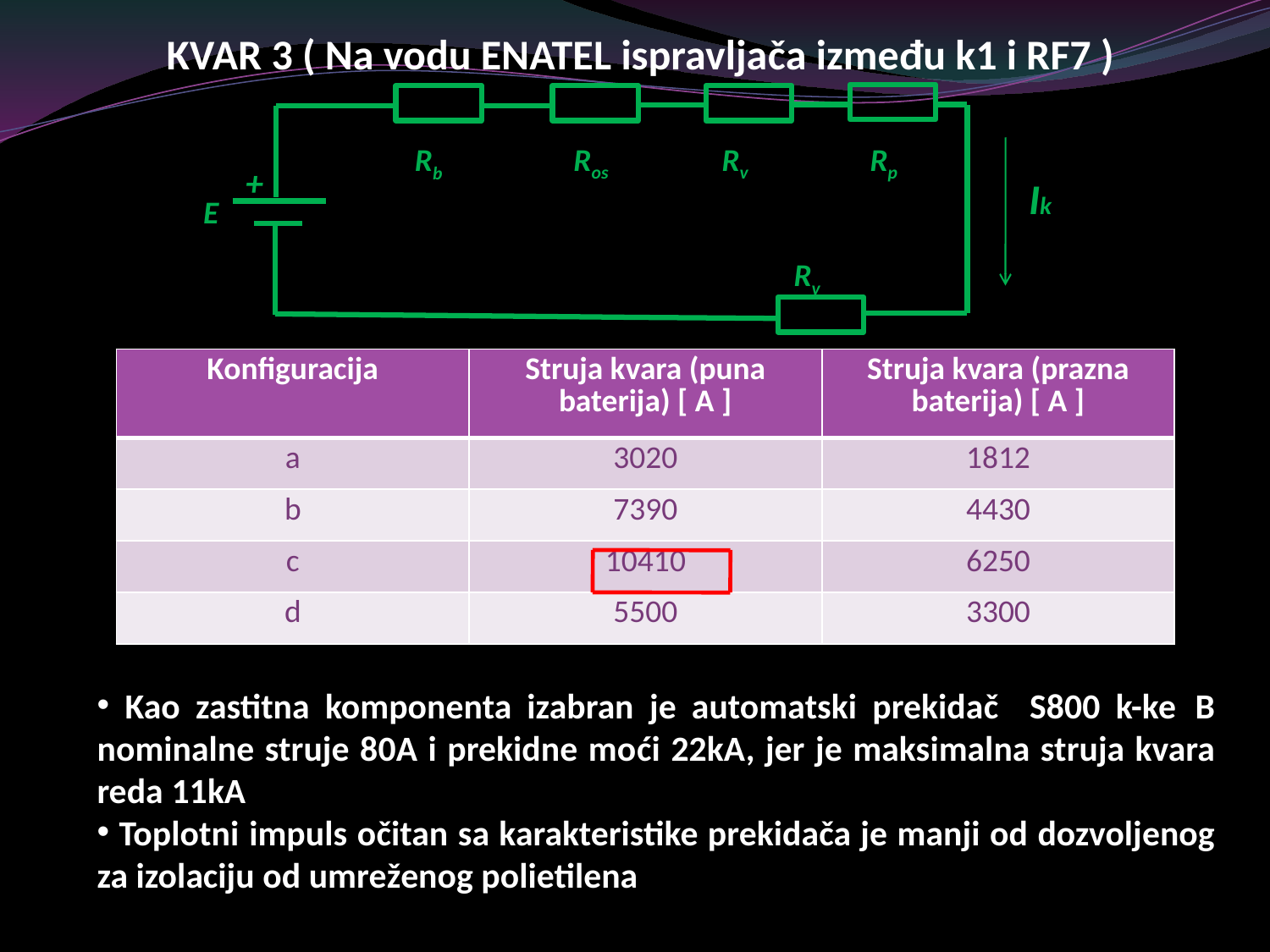

KVAR 3 ( Na vodu ENATEL ispravljača između k1 i RF7 )

Rv

Rb
Ros
Rv
Rp

+
Ik
E
| Konfiguracija | Struja kvara (puna baterija) [ A ] | Struja kvara (prazna baterija) [ A ] |
| --- | --- | --- |
| a | 3020 | 1812 |
| b | 7390 | 4430 |
| c | 10410 | 6250 |
| d | 5500 | 3300 |
 Kao zastitna komponenta izabran je automatski prekidač  S800 k-ke 	B nominalne struje 80A i prekidne moći 22kA, jer je maksimalna struja kvara reda 11kA
 Toplotni impuls očitan sa karakteristike prekidača je manji od dozvoljenog za izolaciju od umreženog polietilena